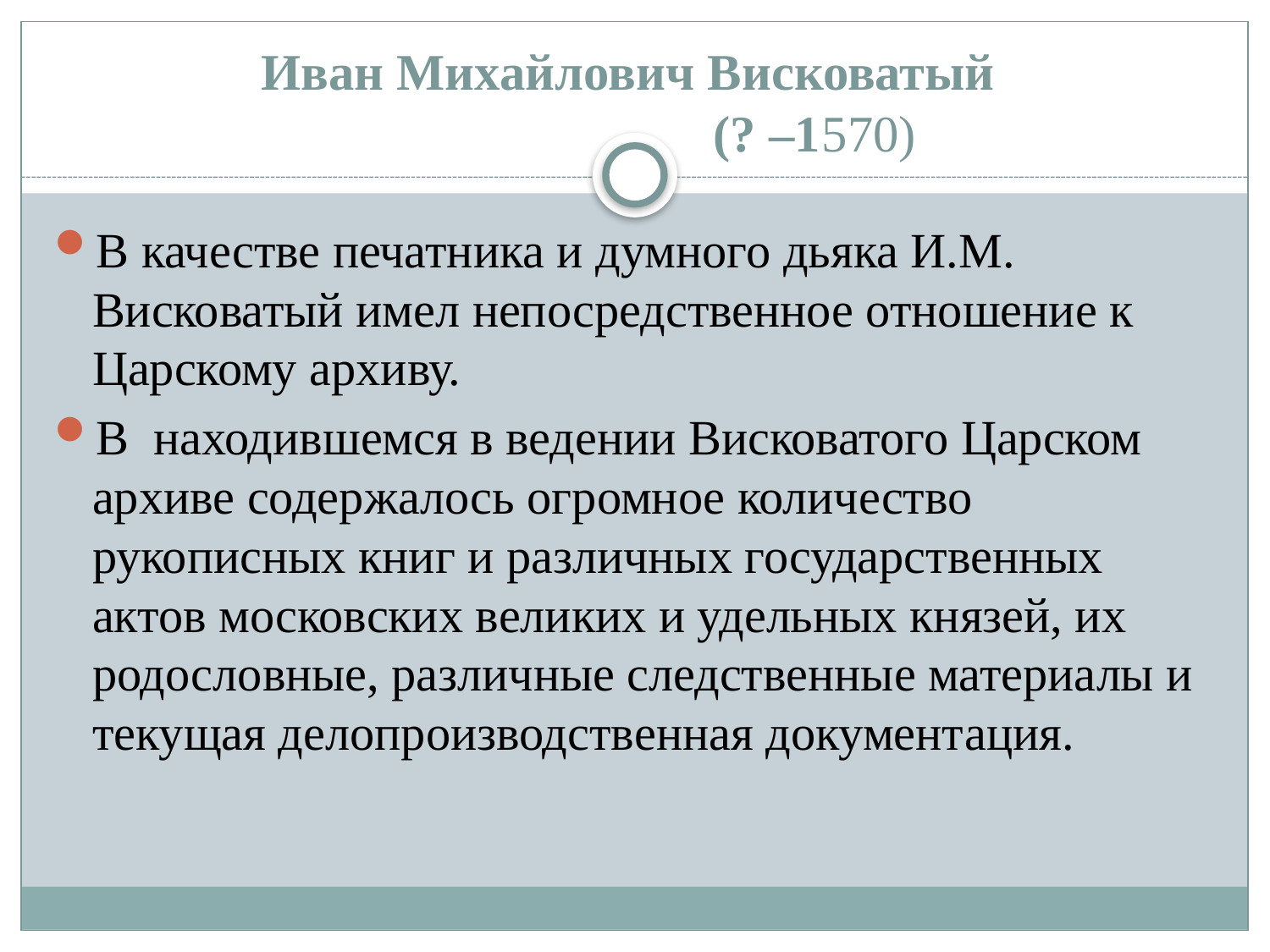

# Иван Михайлович Висковатый (? –1570)
В качестве печатника и думного дьяка И.М. Висковатый имел непосредственное отношение к Царскому архиву.
В  находившемся в ведении Висковатого Царском архиве содержалось огромное количество рукописных книг и различных государственных актов московских великих и удельных князей, их родословные, различные следственные материалы и текущая делопроизводственная документация.